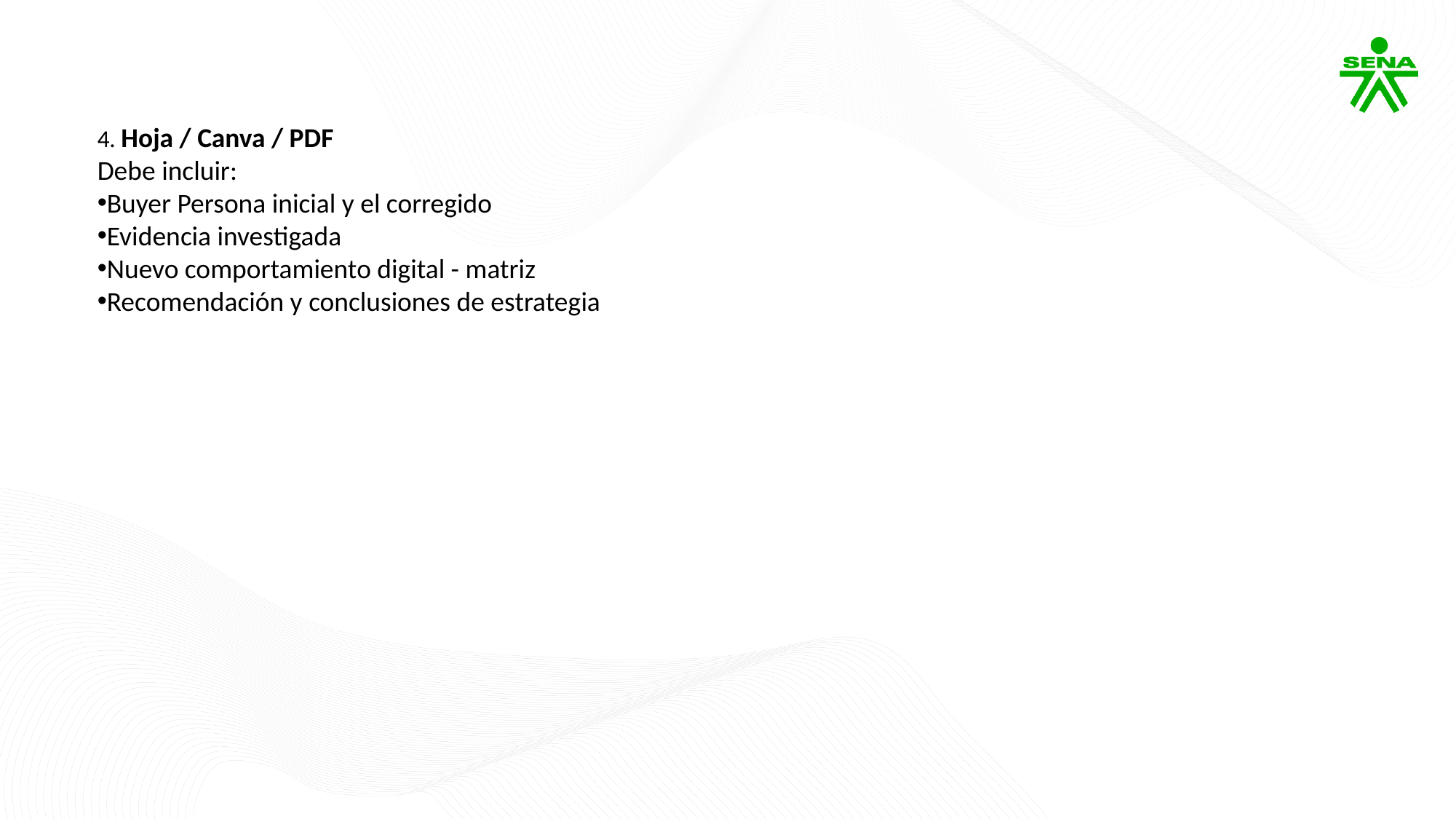

4. Hoja / Canva / PDF
Debe incluir:
Buyer Persona inicial y el corregido
Evidencia investigada
Nuevo comportamiento digital - matriz
Recomendación y conclusiones de estrategia